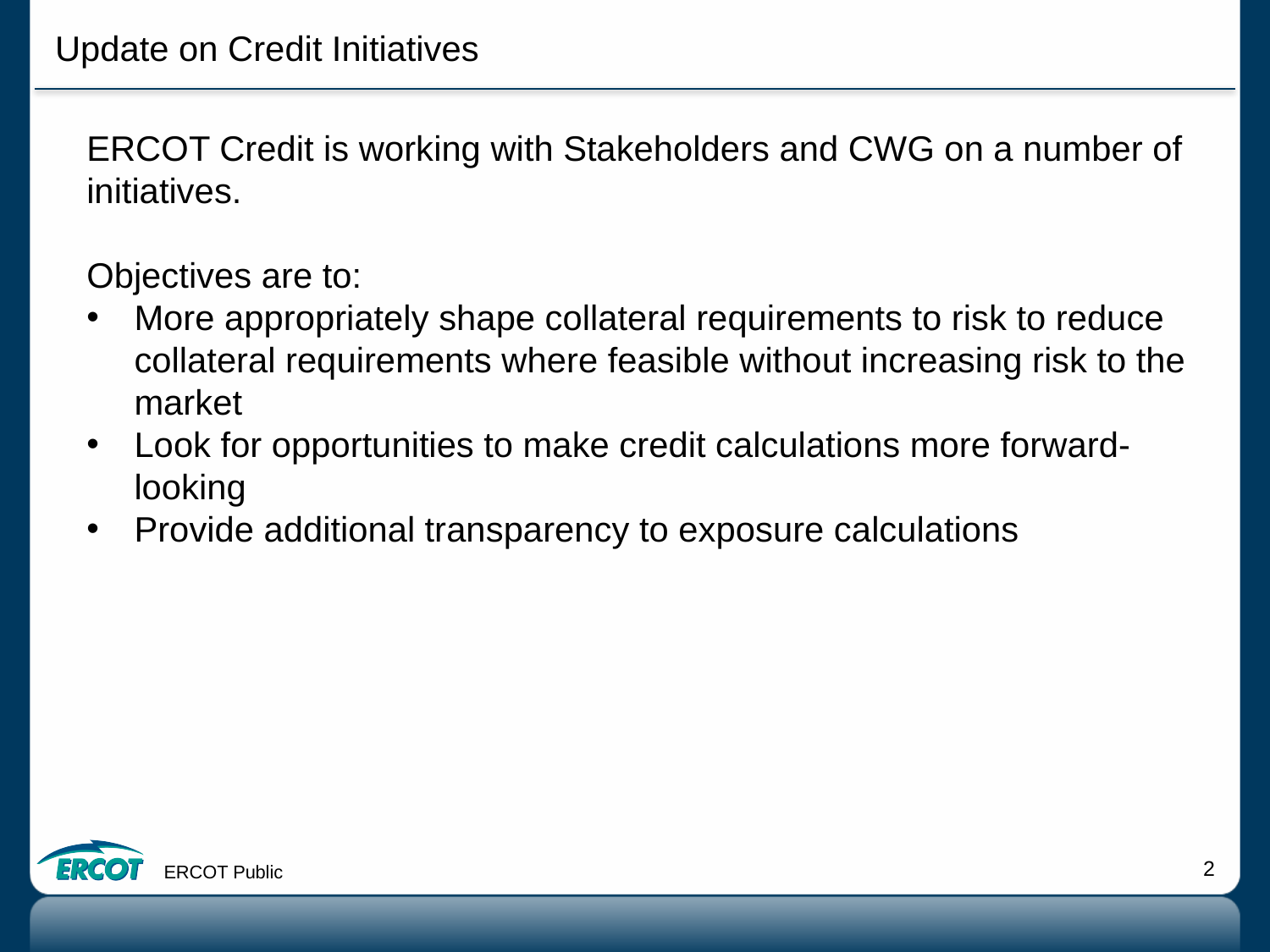

Update on Credit Initiatives
ERCOT Credit is working with Stakeholders and CWG on a number of initiatives.

Objectives are to:
More appropriately shape collateral requirements to risk to reduce collateral requirements where feasible without increasing risk to the market
Look for opportunities to make credit calculations more forward-looking
Provide additional transparency to exposure calculations
ERCOT Public